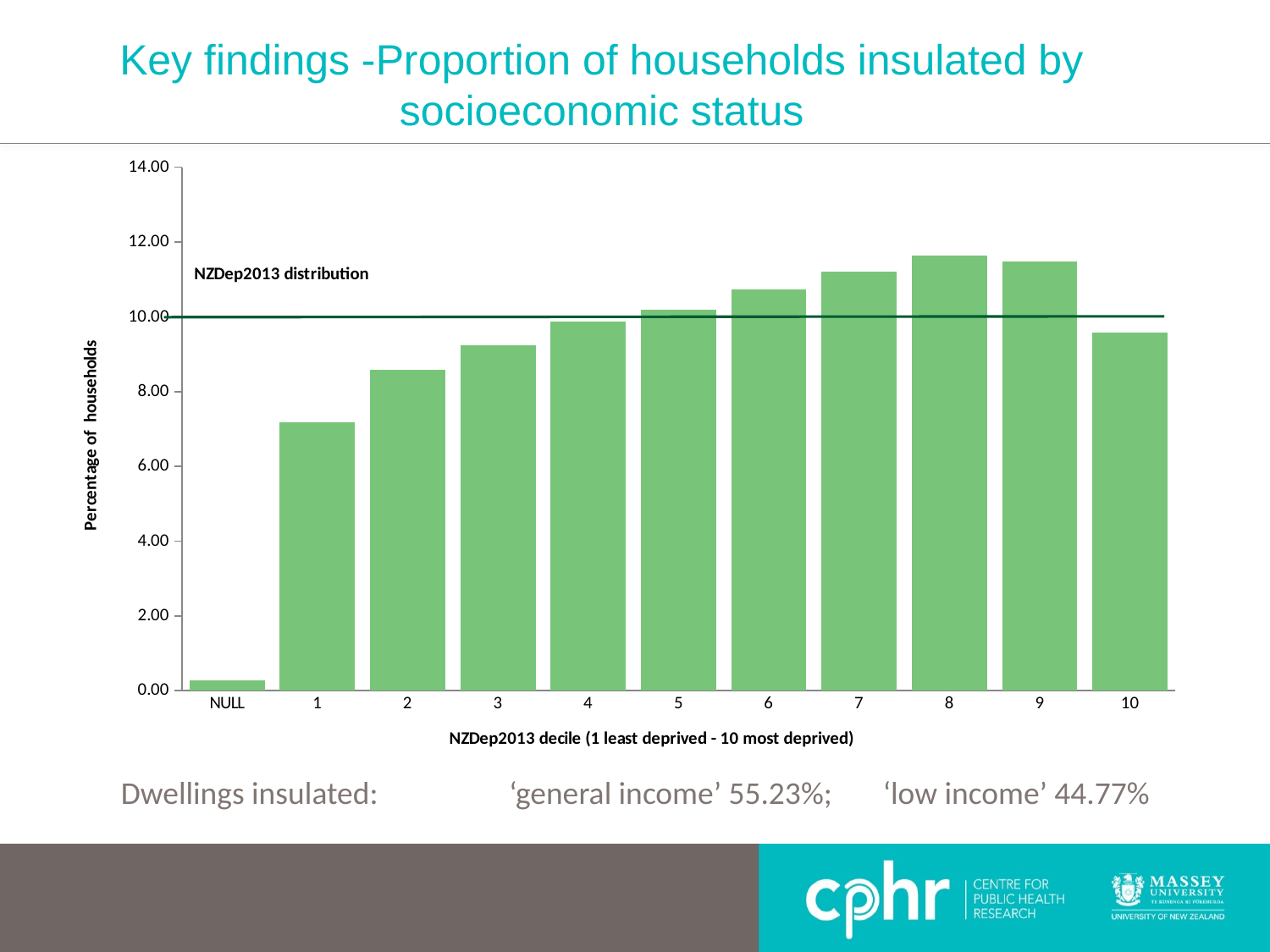

# Key findings -Proportion of households insulated by socioeconomic status

### Chart

| Category | Insulation Retrofit |
|---|---|
| NULL | 0.278999500481244 |
| 1 | 7.186166173239602 |
| 2 | 8.581569788455827 |
| 3 | 9.237441976632269 |
| 4 | 9.86326181686749 |
| 5 | 10.19586820827089 |
| 6 | 10.72300263567213 |
| 7 | 11.21439913579194 |
| 8 | 11.64406648878926 |
| 9 | 11.48933750817302 |
| 10 | 9.58588676762632 |
Dwellings insulated:	 ‘general income’ 55.23%; 	‘low income’ 44.77%